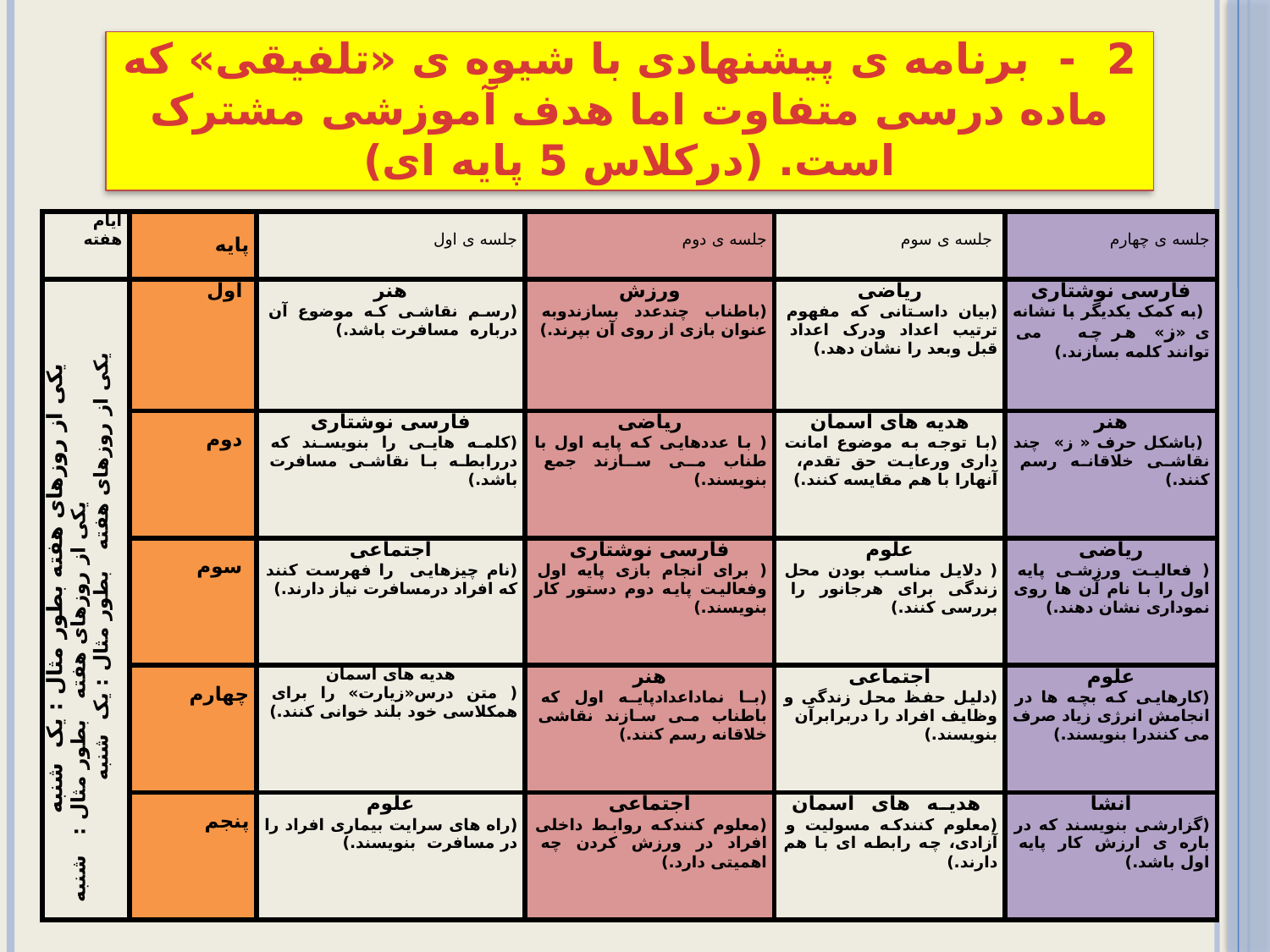

# 2  -  برنامه ی پیشنهادی با شیوه ی «تلفیقی» که ماده درسی متفاوت اما هدف آموزشی مشترک است. (درکلاس 5 پایه ای)
| ایام هفته | پایه | جلسه ی اول | جلسه ی دوم | جلسه ی سوم | جلسه ی چهارم |
| --- | --- | --- | --- | --- | --- |
| یکی از روزهای هفته بطور مثال : یک شنبه یکی از روزهای هفته بطور مثال : شنبه یکی از روزهای هفته بطور مثال : یک شنبه | اول | هنر (رسم نقاشی که موضوع آن درباره مسافرت باشد.) | ورزش (باطناب چندعدد بسازندوبه عنوان بازی از روی آن بپرند.) | ریاضی (بیان داستانی که مفهوم ترتیب اعداد ودرک اعداد قبل وبعد را نشان دهد.) | فارسی نوشتاری (به کمک یکدیگر با نشانه ی «ز» هر چه می توانند کلمه بسازند.) |
|  | دوم | فارسی نوشتاری (کلمه هایی را بنویسند که دررابطه با نقاشی مسافرت باشد.) | ریاضی ( با عددهایی که پایه اول با طناب می سازند جمع بنویسند.) | هدیه های آسمان (با توجه به موضوع امانت داری ورعایت حق تقدم، آنهارا با هم مقایسه کنند.) | هنر (باشکل حرف « ز» چند نقاشی خلاقانه رسم کنند.) |
|  | سوم | اجتماعی (نام چیزهایی را فهرست کنند که افراد درمسافرت نیاز دارند.) | فارسی نوشتاری ( برای انجام بازی پایه اول وفعالیت پایه دوم دستور کار بنویسند.) | علوم ( دلایل مناسب بودن محل زندگی برای هرجانور را بررسی کنند.) | ریاضی ( فعالیت ورزشی پایه اول را با نام آن ها روی نموداری نشان دهند.) |
|  | چهارم | هدیه های آسمان ( متن درس«زیارت» را برای همکلاسی خود بلند خوانی کنند.) | هنر (با نماداعدادپایه اول که باطناب می سازند نقاشی خلاقانه رسم کنند.) | اجتماعی (دلیل حفظ محل زندگی و وظایف افراد را دربرابرآن بنویسند.) | علوم (کارهایی که بچه ها در انجامش انرژی زیاد صرف می کنندرا بنویسند.) |
|  | پنجم | علوم (راه های سرایت بیماری افراد را در مسافرت بنویسند.) | اجتماعی (معلوم کنندکه روابط داخلی افراد در ورزش کردن چه اهمیتی دارد.) | هدیه های آسمان (معلوم کنندکه مسولیت و آزادی، چه رابطه ای با هم دارند.) | انشا (گزارشی بنویسند که در باره ی ارزش کار پایه اول باشد.) |